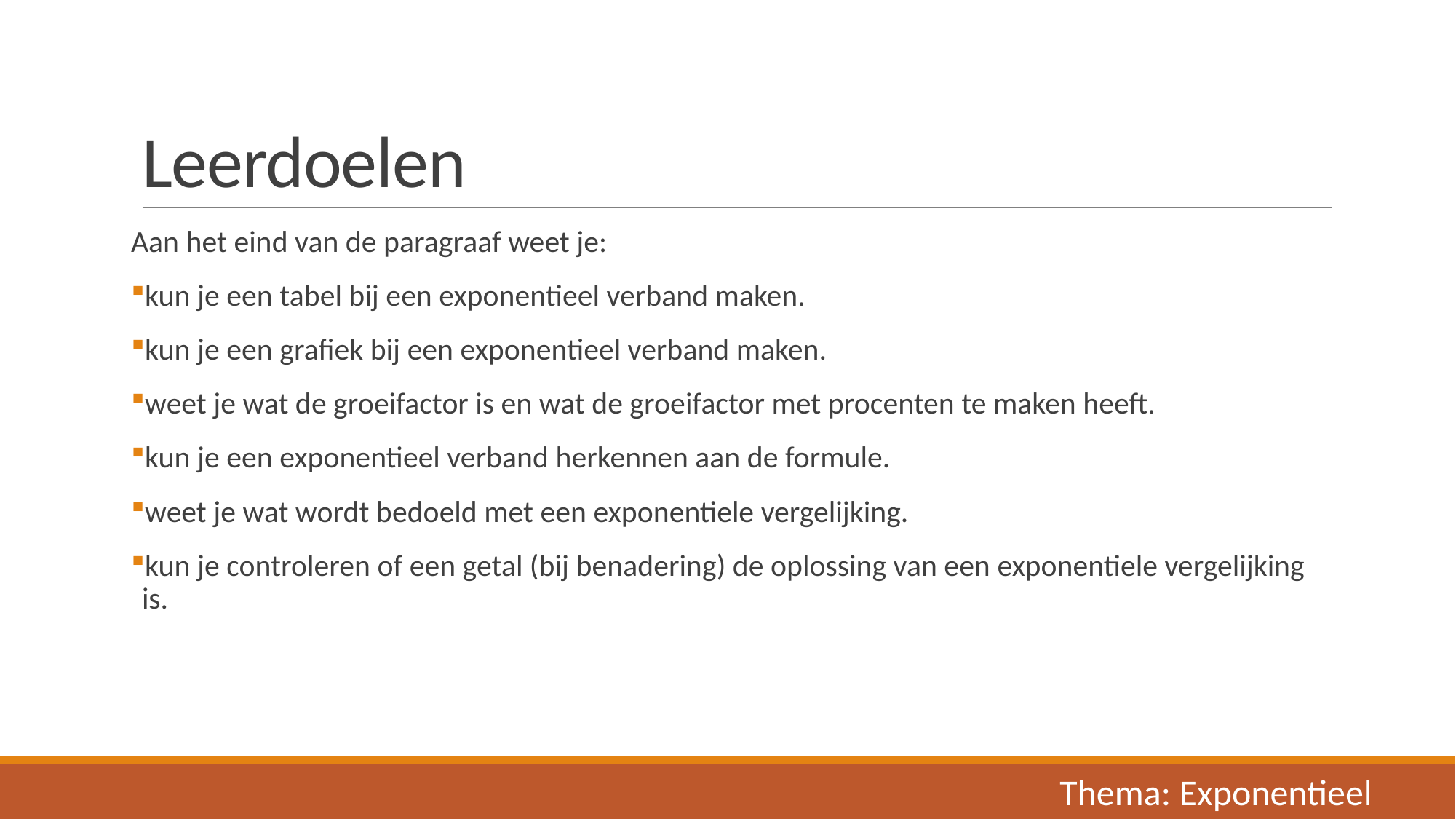

# Leerdoelen
Aan het eind van de paragraaf weet je:
kun je een tabel bij een exponentieel verband maken.
kun je een grafiek bij een exponentieel verband maken.
weet je wat de groeifactor is en wat de groeifactor met procenten te maken heeft.
kun je een exponentieel verband herkennen aan de formule.
weet je wat wordt bedoeld met een exponentiele vergelijking.
kun je controleren of een getal (bij benadering) de oplossing van een exponentiele vergelijking is.

Thema: Exponentieel Verband